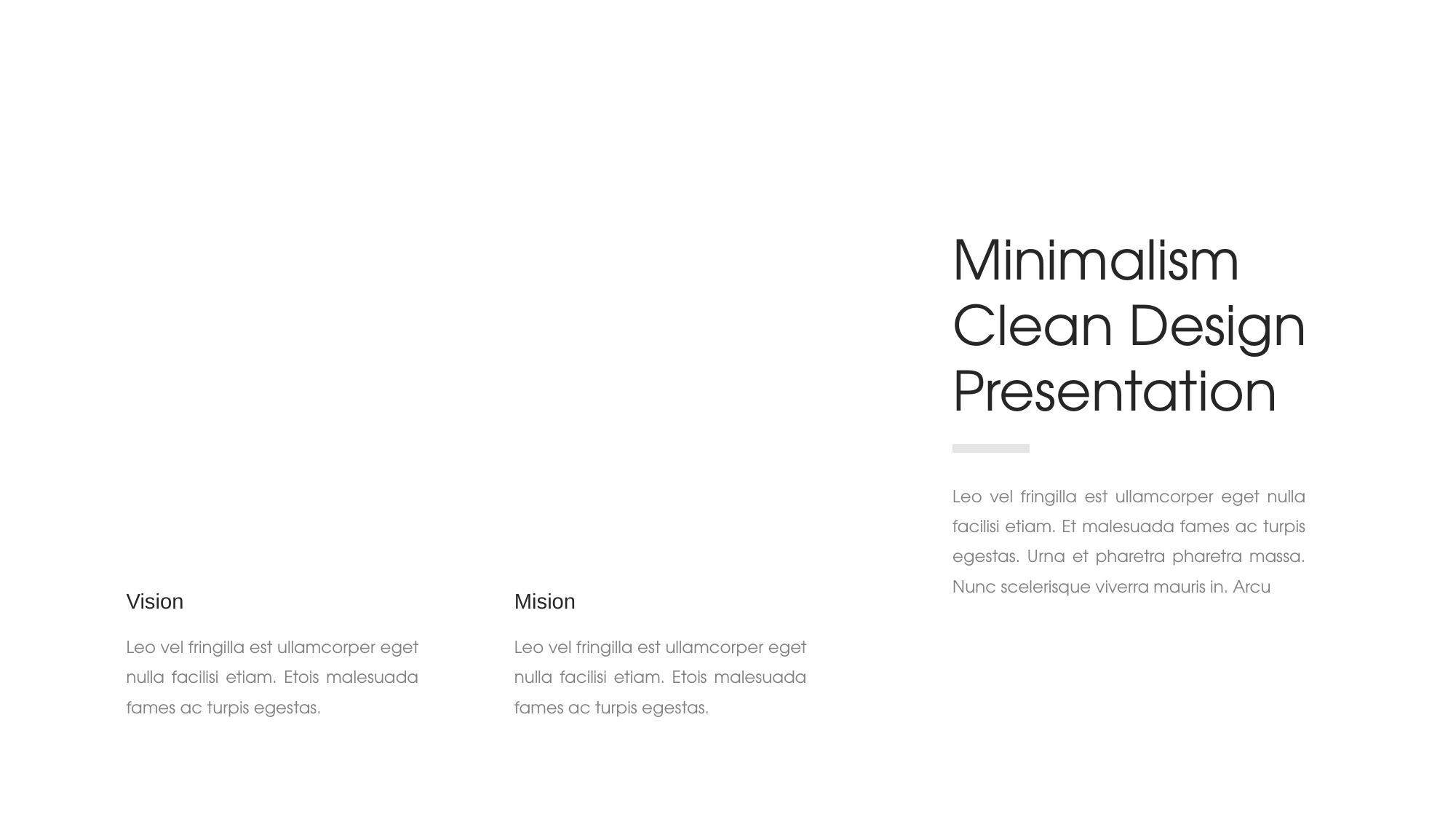

Minimalism Clean Design Presentation
Leo vel fringilla est ullamcorper eget nulla facilisi etiam. Et malesuada fames ac turpis egestas. Urna et pharetra pharetra massa. Nunc scelerisque viverra mauris in. Arcu
Vision
Mision
Leo vel fringilla est ullamcorper eget nulla facilisi etiam. Etois malesuada fames ac turpis egestas.
Leo vel fringilla est ullamcorper eget nulla facilisi etiam. Etois malesuada fames ac turpis egestas.